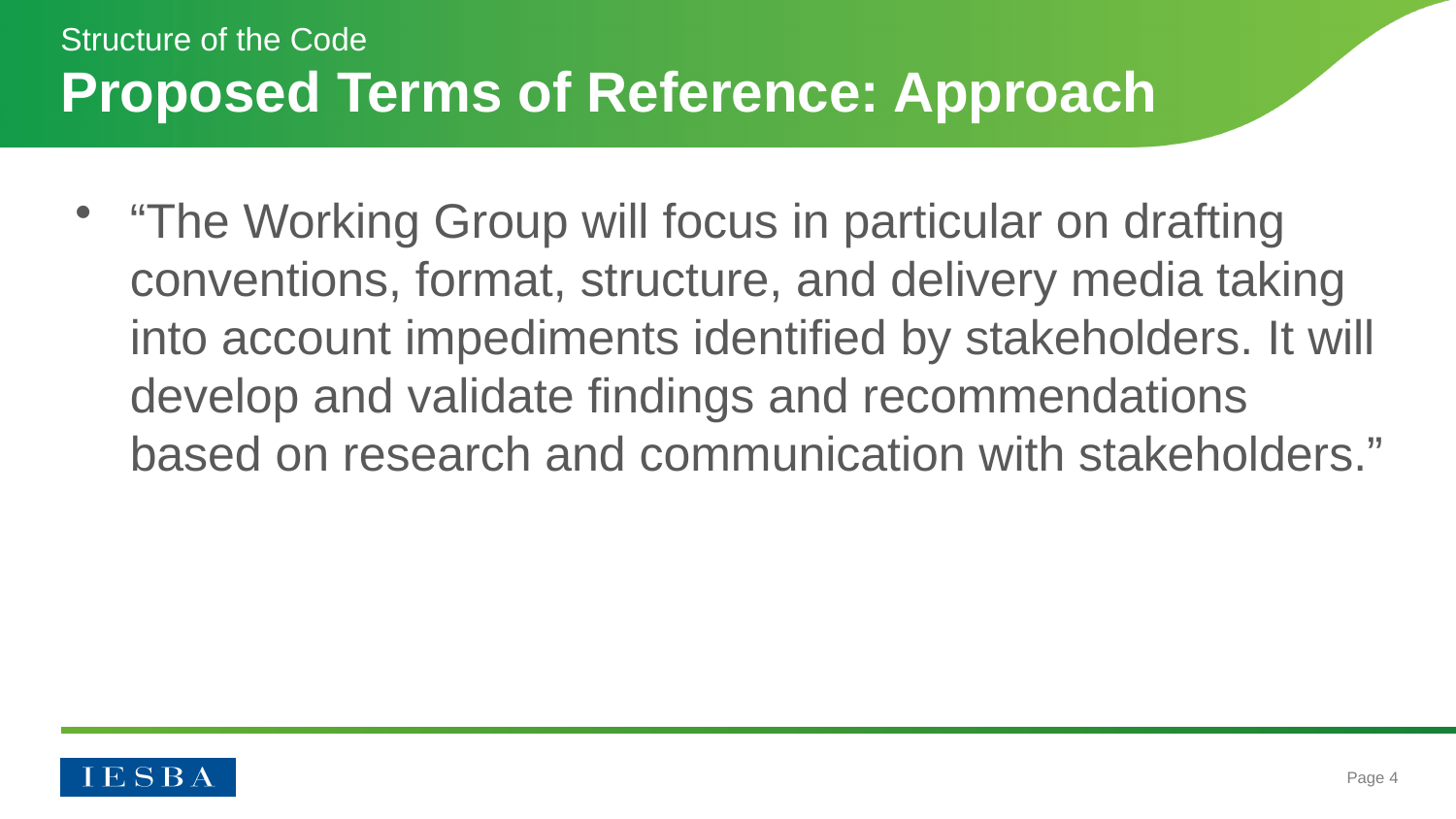

Structure of the Code

# Proposed Terms of Reference: Approach
“The Working Group will focus in particular on drafting conventions, format, structure, and delivery media taking into account impediments identified by stakeholders. It will develop and validate findings and recommendations based on research and communication with stakeholders.”